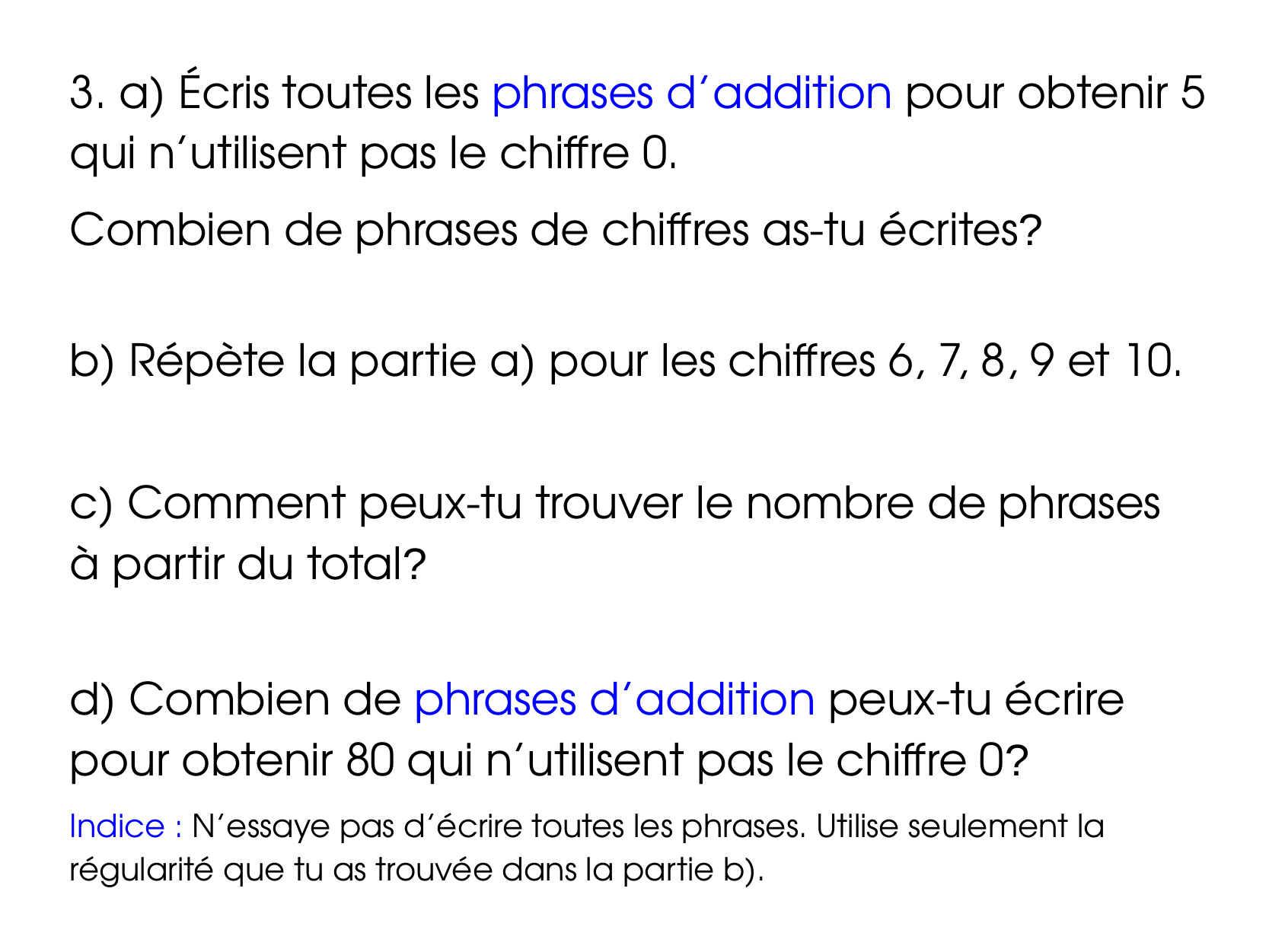

3. a) Écris toutes les phrases d’addition pour obtenir 5
qui n’utilisent pas le chiffre 0.
Combien de phrases de chiffres as-tu écrites?
b) Répète la partie a) pour les chiffres 6, 7, 8, 9 et 10.
c) Comment peux-tu trouver le nombre de phrases
à partir du total?
d) Combien de phrases d’addition peux-tu écrire
pour obtenir 80 qui n’utilisent pas le chiffre 0?
Indice : N’essaye pas d’écrire toutes les phrases. Utilise seulement la régularité que tu as trouvée dans la partie b).